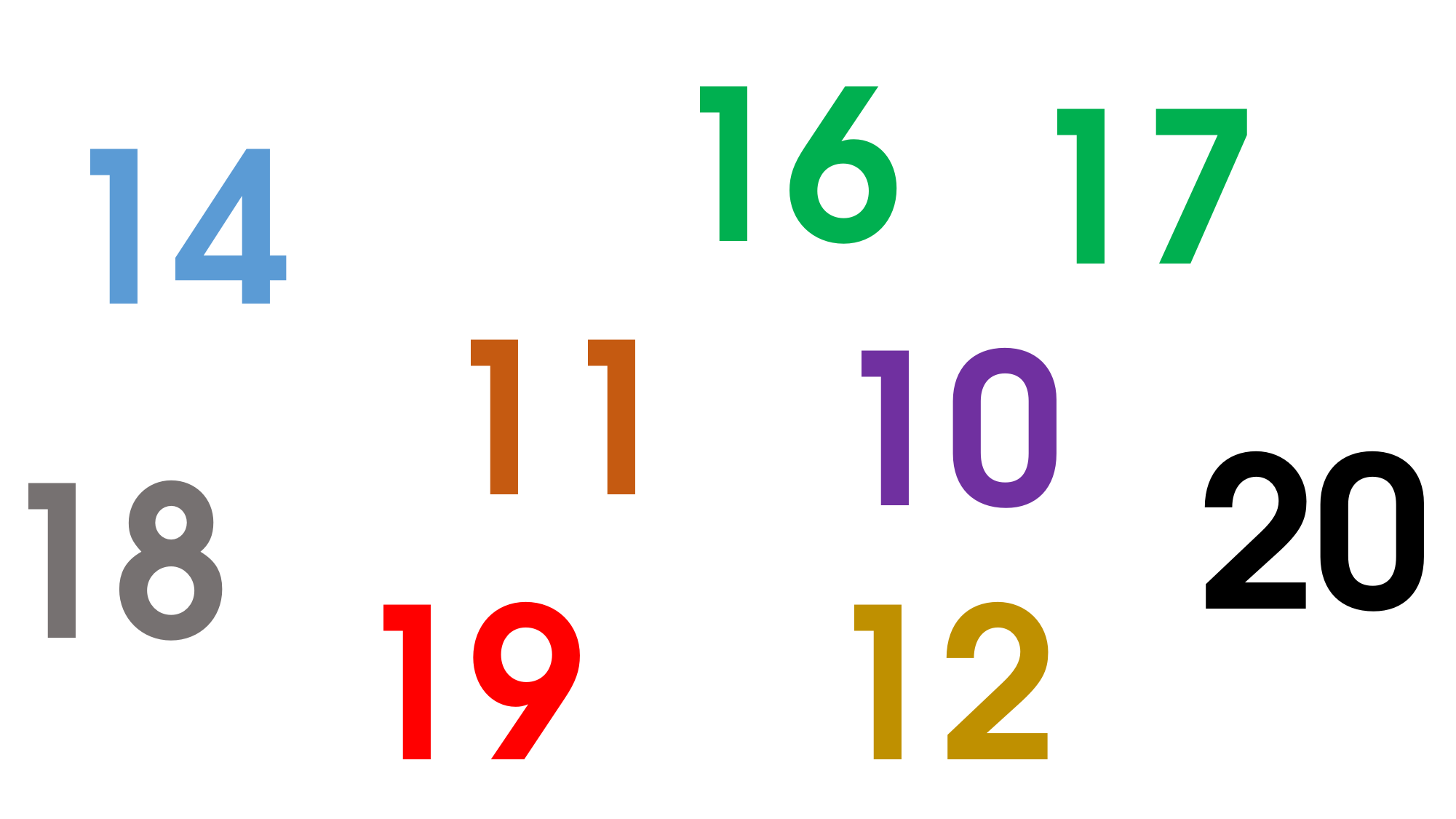

16
17
14
11
 10
20
18
19
12